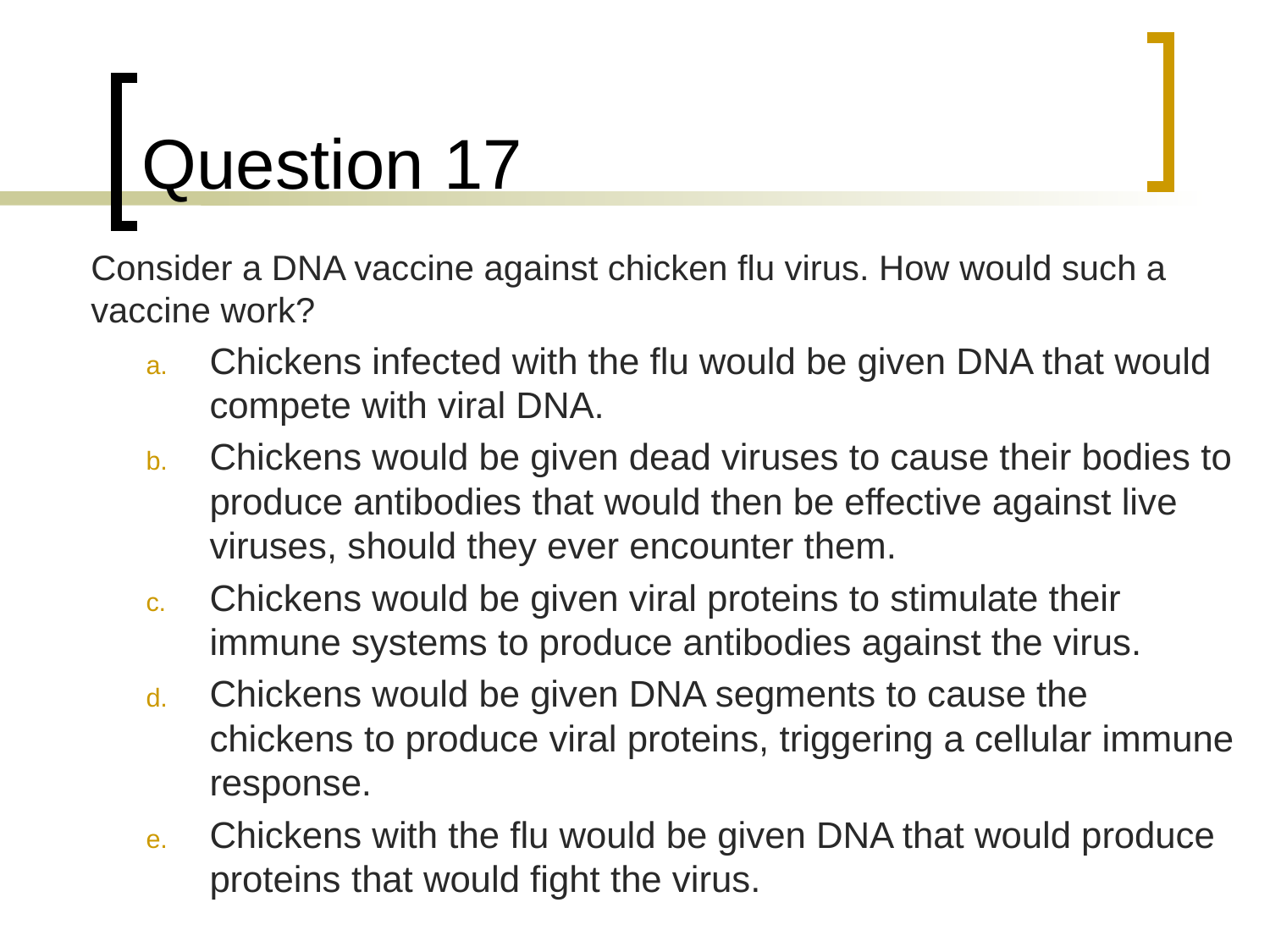

# Question 17
	Consider a DNA vaccine against chicken flu virus. How would such a vaccine work?
Chickens infected with the flu would be given DNA that would compete with viral DNA.
Chickens would be given dead viruses to cause their bodies to produce antibodies that would then be effective against live viruses, should they ever encounter them.
Chickens would be given viral proteins to stimulate their immune systems to produce antibodies against the virus.
Chickens would be given DNA segments to cause the chickens to produce viral proteins, triggering a cellular immune response.
Chickens with the flu would be given DNA that would produce proteins that would fight the virus.